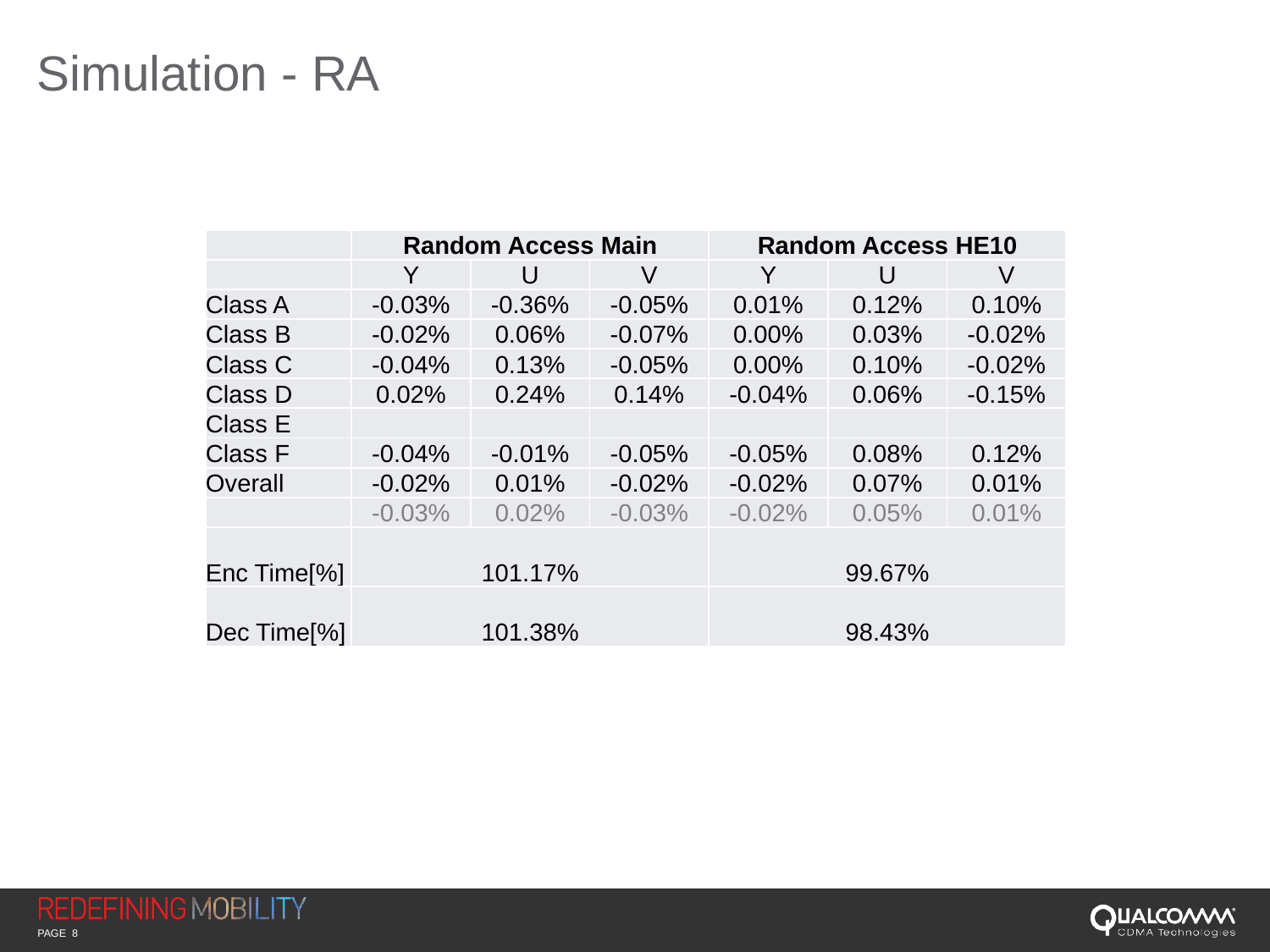

# Simulation - RA
|  | Random Access Main |  |  | Random Access HE10 |  |  |
| --- | --- | --- | --- | --- | --- | --- |
|  | Y | U | V | Y | U | V |
| Class A | -0.03% | -0.36% | -0.05% | 0.01% | 0.12% | 0.10% |
| Class B | -0.02% | 0.06% | -0.07% | 0.00% | 0.03% | -0.02% |
| Class C | -0.04% | 0.13% | -0.05% | 0.00% | 0.10% | -0.02% |
| Class D | 0.02% | 0.24% | 0.14% | -0.04% | 0.06% | -0.15% |
| Class E |  |  |  |  |  |  |
| Class F | -0.04% | -0.01% | -0.05% | -0.05% | 0.08% | 0.12% |
| Overall | -0.02% | 0.01% | -0.02% | -0.02% | 0.07% | 0.01% |
|  | -0.03% | 0.02% | -0.03% | -0.02% | 0.05% | 0.01% |
| Enc Time[%] | 101.17% |  |  | 99.67% |  |  |
| Dec Time[%] | 101.38% |  |  | 98.43% |  |  |